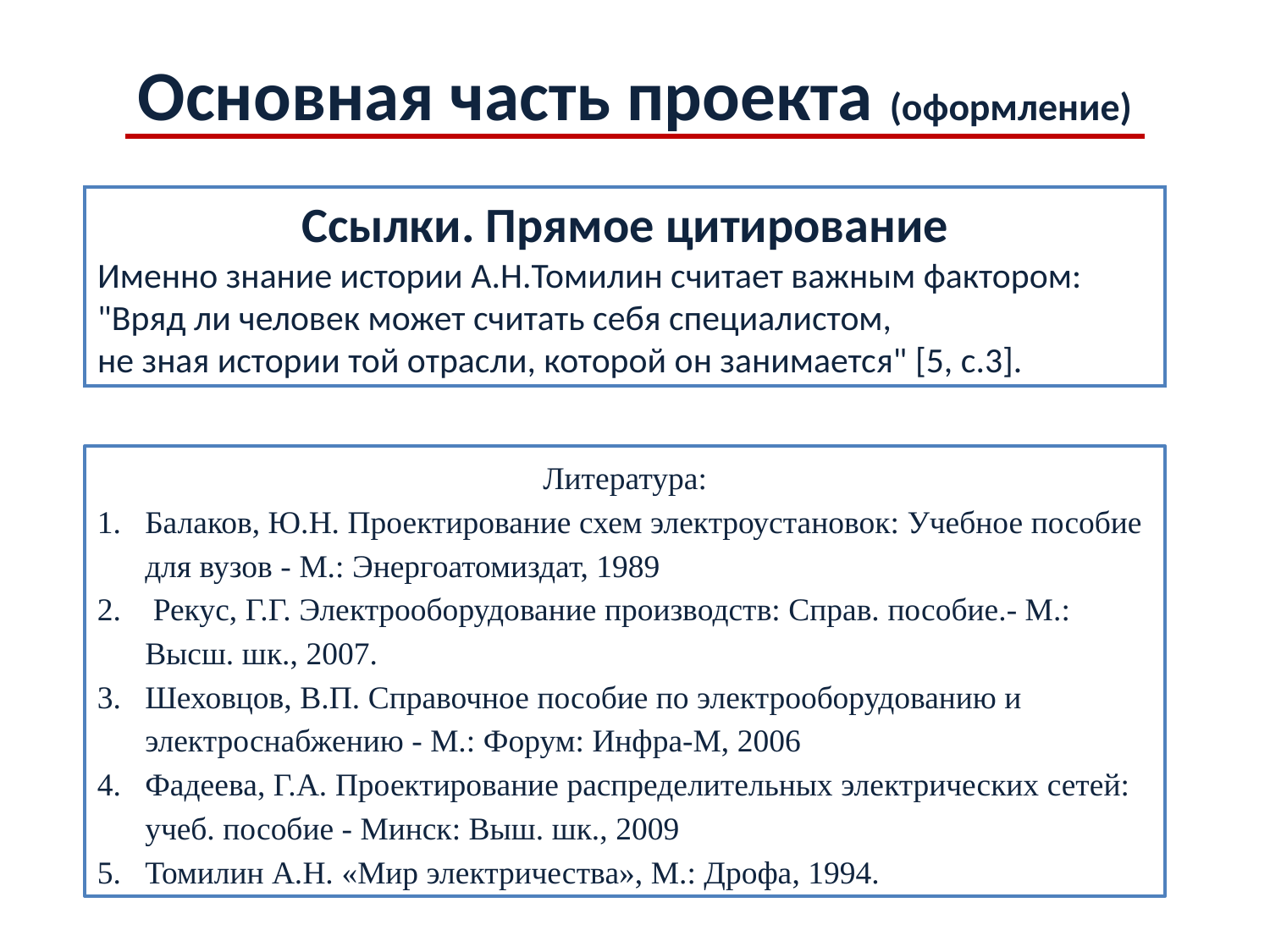

# Основная часть проекта (оформление)
Ссылки. Прямое цитирование
Именно знание истории А.Н.Томилин считает важным фактором:
"Вряд ли человек может считать себя специалистом,
не зная истории той отрасли, которой он занимается" [5, с.3].
Литература:
Балаков, Ю.Н. Проектирование схем электроустановок: Учебное пособие для вузов - М.: Энергоатомиздат, 1989
 Рекус, Г.Г. Электрооборудование производств: Справ. пособие.- М.: Высш. шк., 2007.
Шеховцов, В.П. Справочное пособие по электрооборудованию и электроснабжению - М.: Форум: Инфра-М, 2006
Фадеева, Г.А. Проектирование распределительных электрических сетей: учеб. пособие - Минск: Выш. шк., 2009
Томилин А.Н. «Мир электричества», М.: Дрофа, 1994.